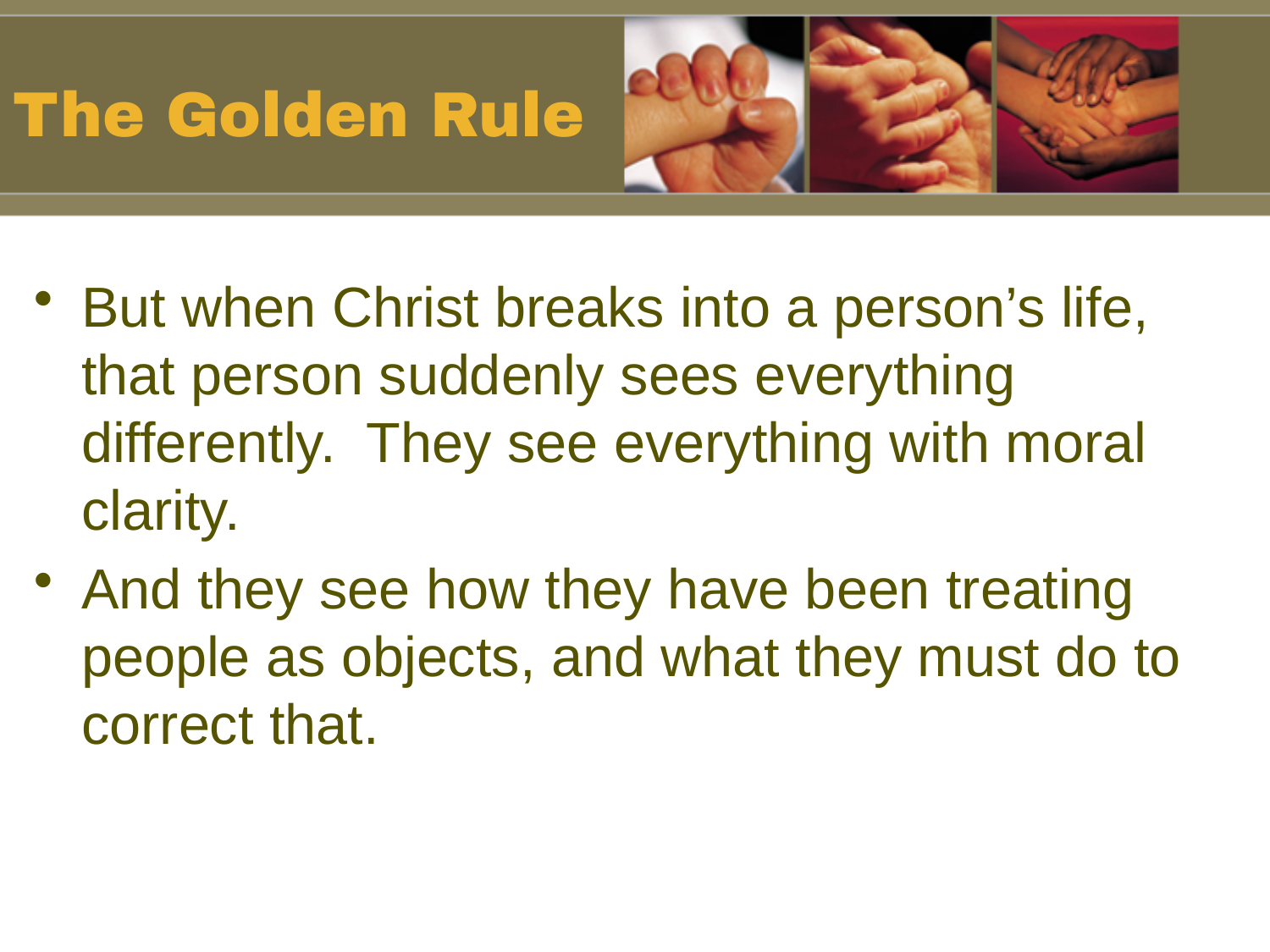

# The Golden Rule
But when Christ breaks into a person’s life, that person suddenly sees everything differently.  They see everything with moral clarity.
And they see how they have been treating people as objects, and what they must do to correct that.